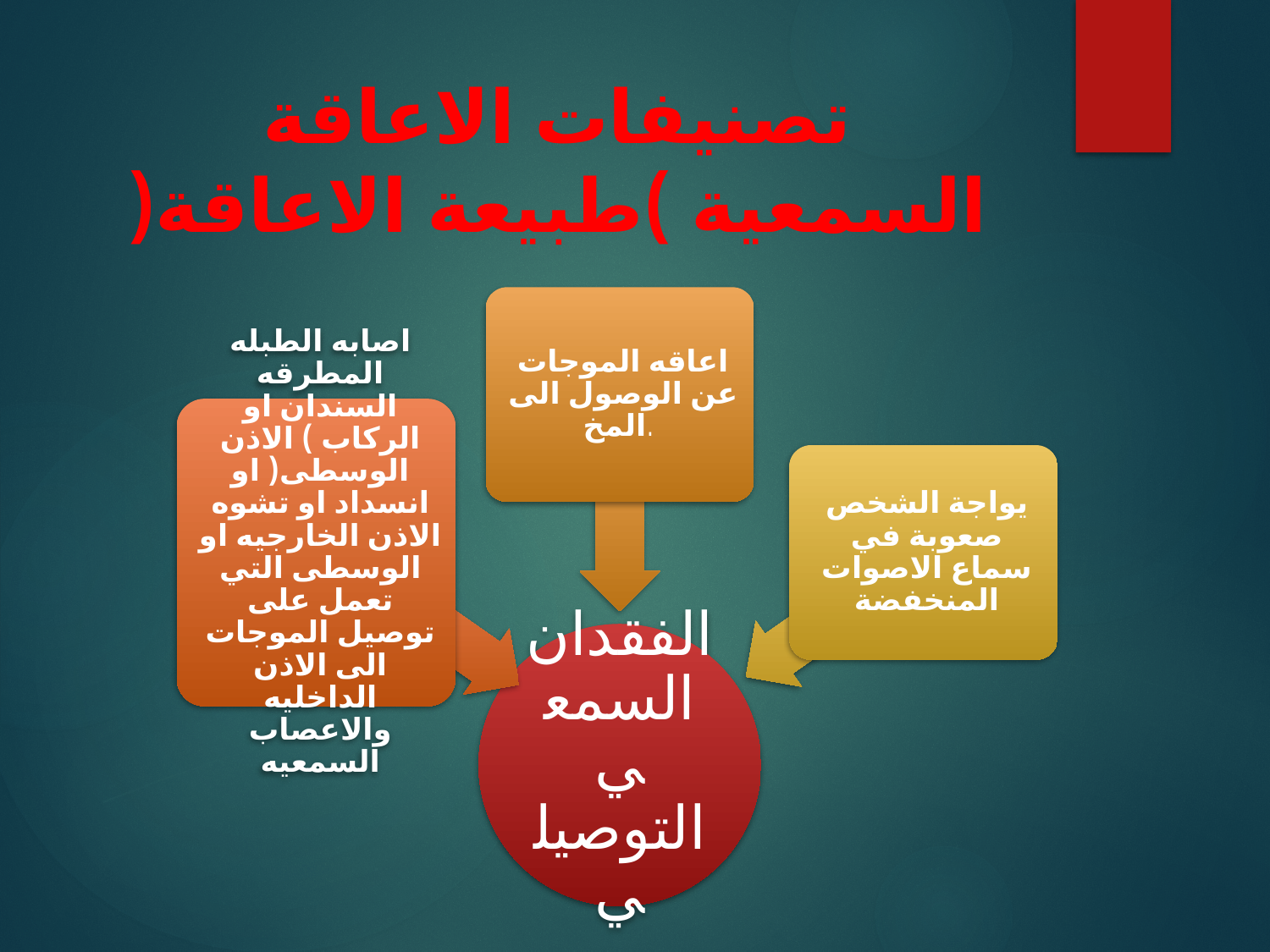

# تصنيفات الاعاقة السمعية )طبيعة الاعاقة(
الفقدان السمعي التوصيلي
اصابه الطبله المطرقه السندان او الركاب ) الاذن الوسطى( او انسداد او تشوه الاذن الخارجيه او الوسطى التي تعمل على توصيل الموجات الى الاذن الداخليه والاعصاب السمعيه
اعاقه الموجات عن الوصول الى المخ.
يواجة الشخص صعوبة في سماع الاصوات المنخفضة